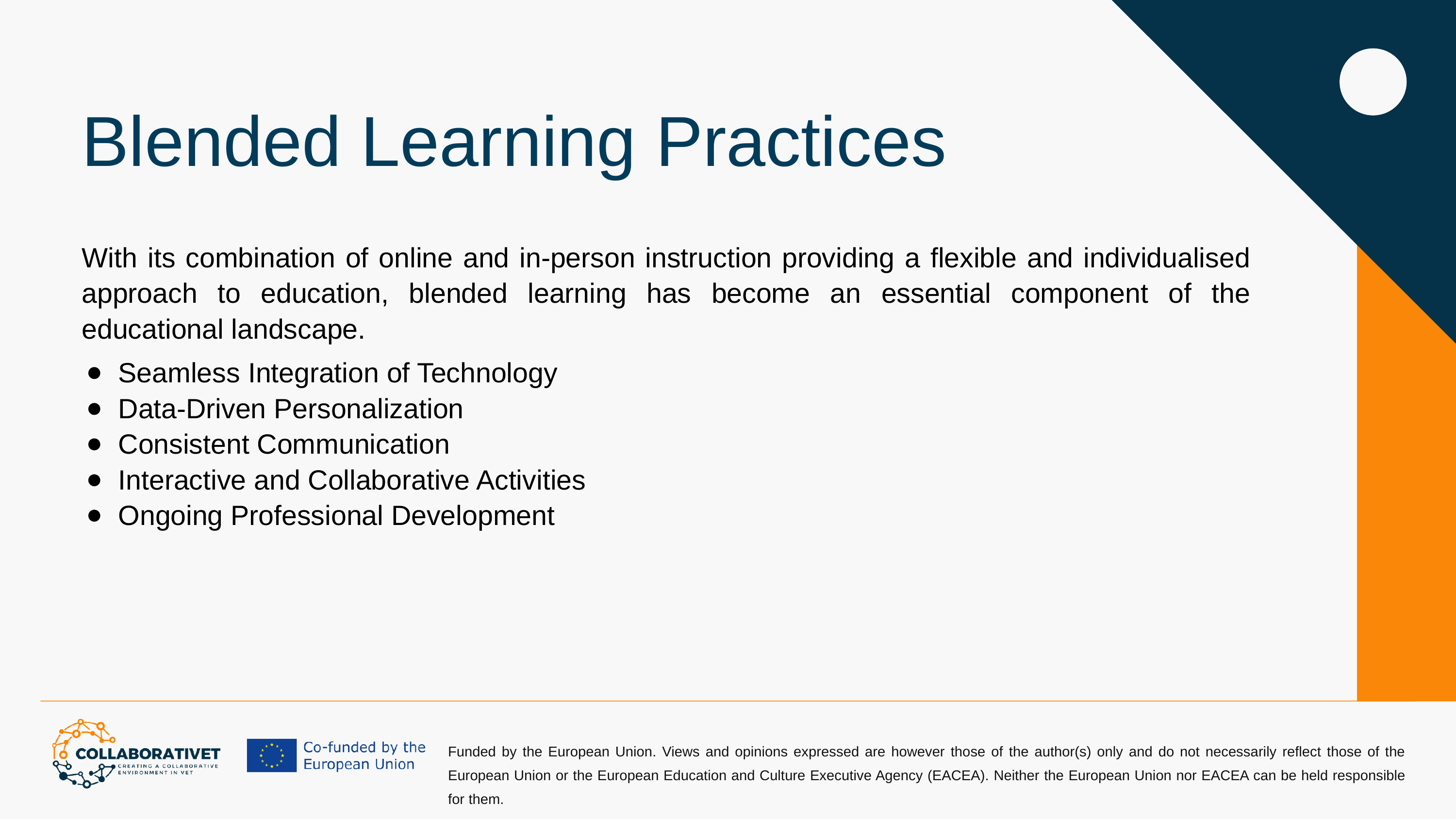

Blended Learning Practices
With its combination of online and in-person instruction providing a flexible and individualised approach to education, blended learning has become an essential component of the educational landscape.
Seamless Integration of Technology
Data-Driven Personalization
Consistent Communication
Interactive and Collaborative Activities
Ongoing Professional Development

Funded by the European Union. Views and opinions expressed are however those of the author(s) only and do not necessarily reflect those of the European Union or the European Education and Culture Executive Agency (EACEA). Neither the European Union nor EACEA can be held responsible for them.